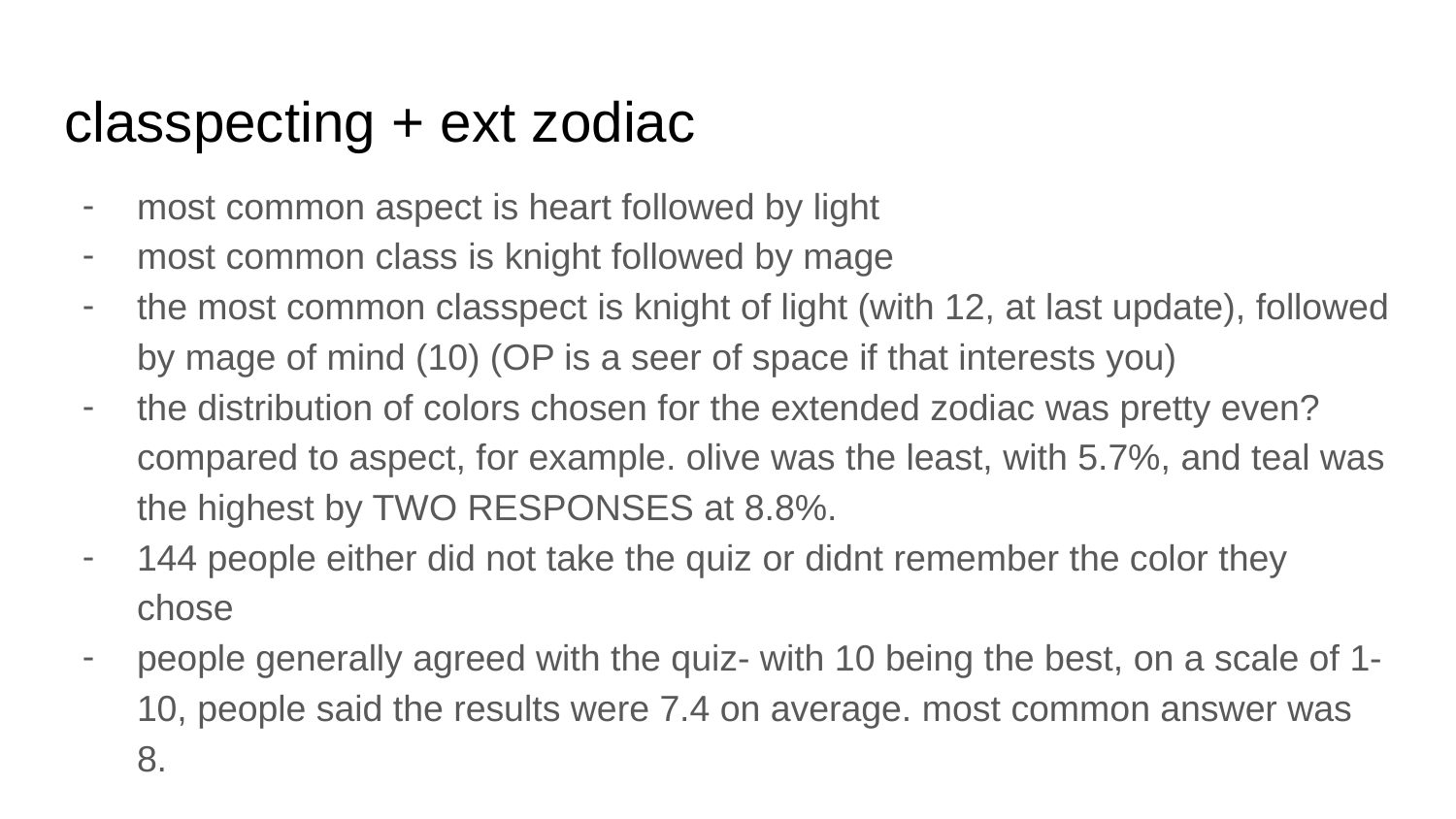

# classpecting + ext zodiac
most common aspect is heart followed by light
most common class is knight followed by mage
the most common classpect is knight of light (with 12, at last update), followed by mage of mind (10) (OP is a seer of space if that interests you)
the distribution of colors chosen for the extended zodiac was pretty even? compared to aspect, for example. olive was the least, with 5.7%, and teal was the highest by TWO RESPONSES at 8.8%.
144 people either did not take the quiz or didnt remember the color they chose
people generally agreed with the quiz- with 10 being the best, on a scale of 1-10, people said the results were 7.4 on average. most common answer was 8.